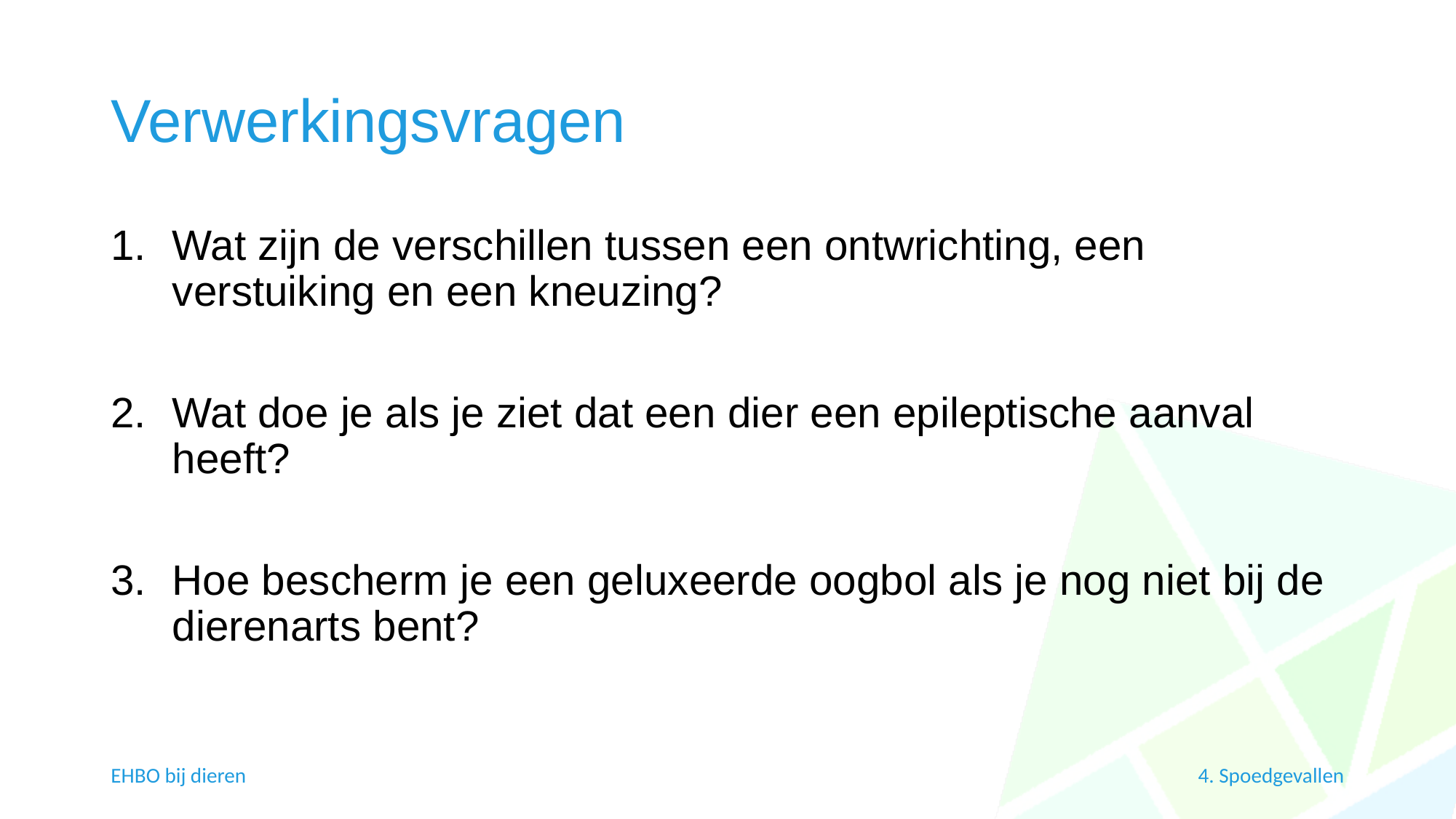

# Verwerkingsvragen
Wat zijn de verschillen tussen een ontwrichting, een verstuiking en een kneuzing?

Wat doe je als je ziet dat een dier een epileptische aanval heeft?

Hoe bescherm je een geluxeerde oogbol als je nog niet bij de dierenarts bent?

EHBO bij dieren
4. Spoedgevallen